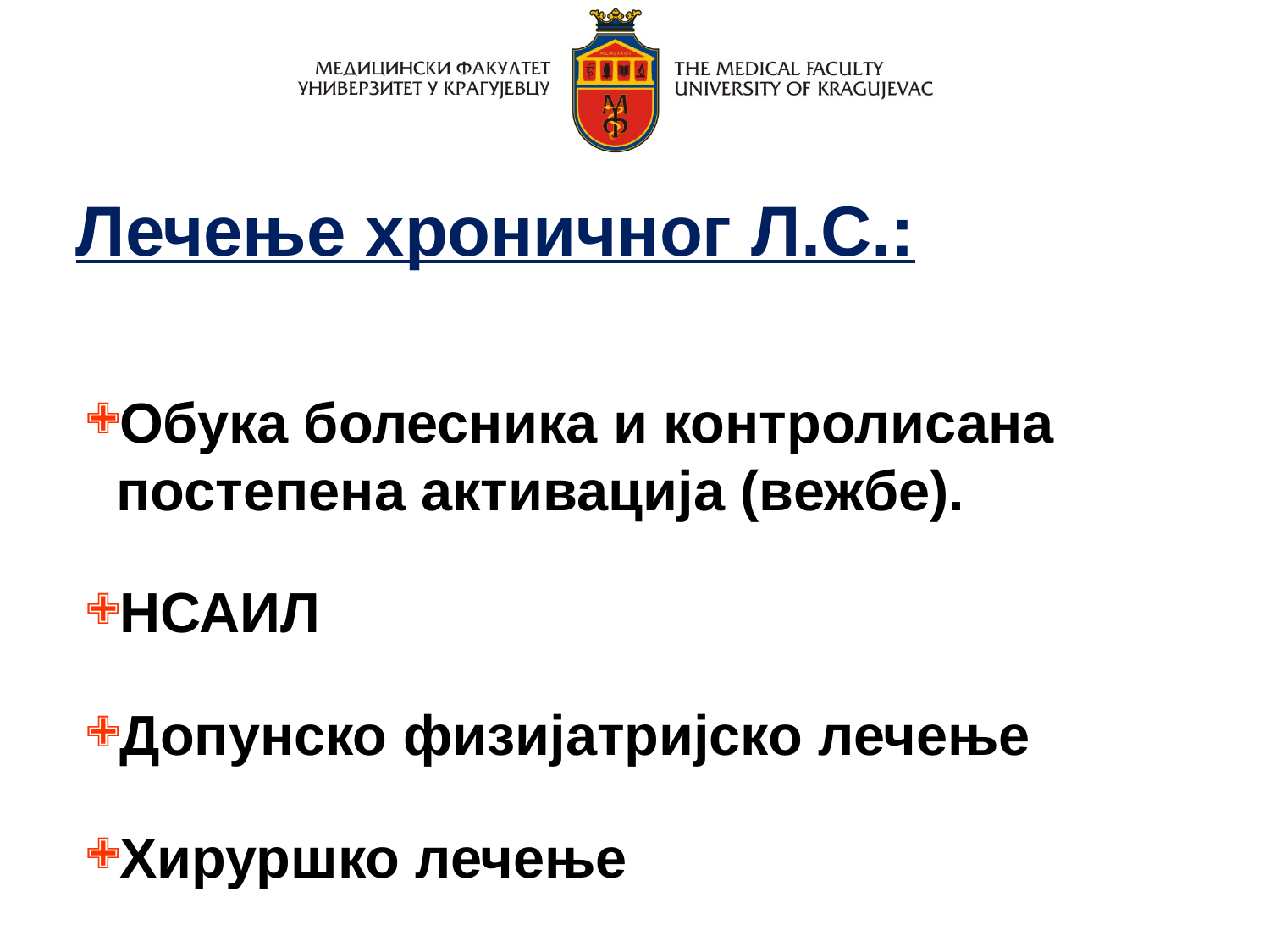

Лечење хроничног Л.С.:

Обука болесника и контролисана постепена активација (вежбе).

НСАИЛ

Допунско физијатријско лечење

Хируршко лечење